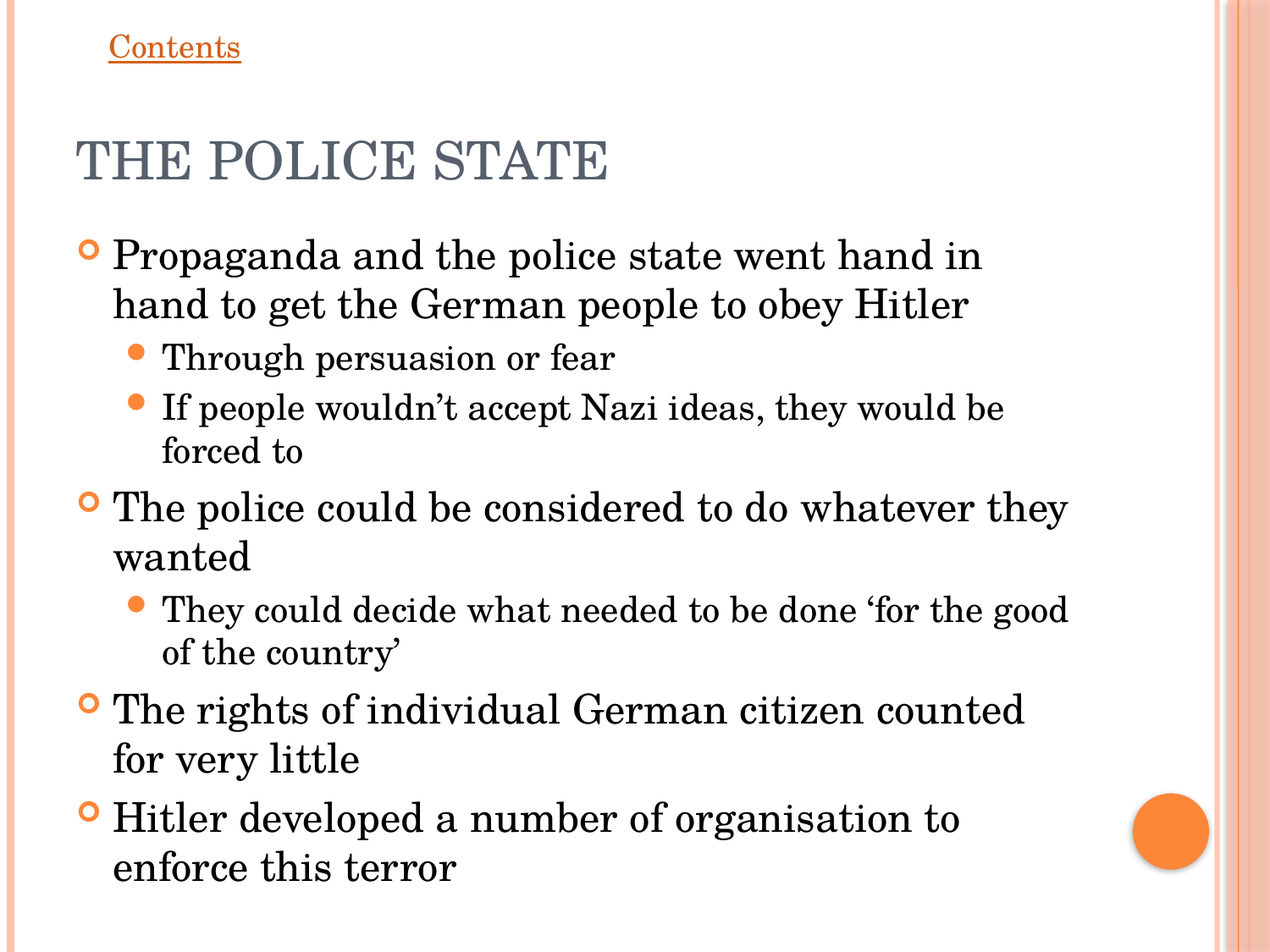

# The Police State
Propaganda and the police state went hand in hand to get the German people to obey Hitler
Through persuasion or fear
If people wouldn’t accept Nazi ideas, they would be forced to
The police could be considered to do whatever they wanted
They could decide what needed to be done ‘for the good of the country’
The rights of individual German citizen counted for very little
Hitler developed a number of organisation to enforce this terror